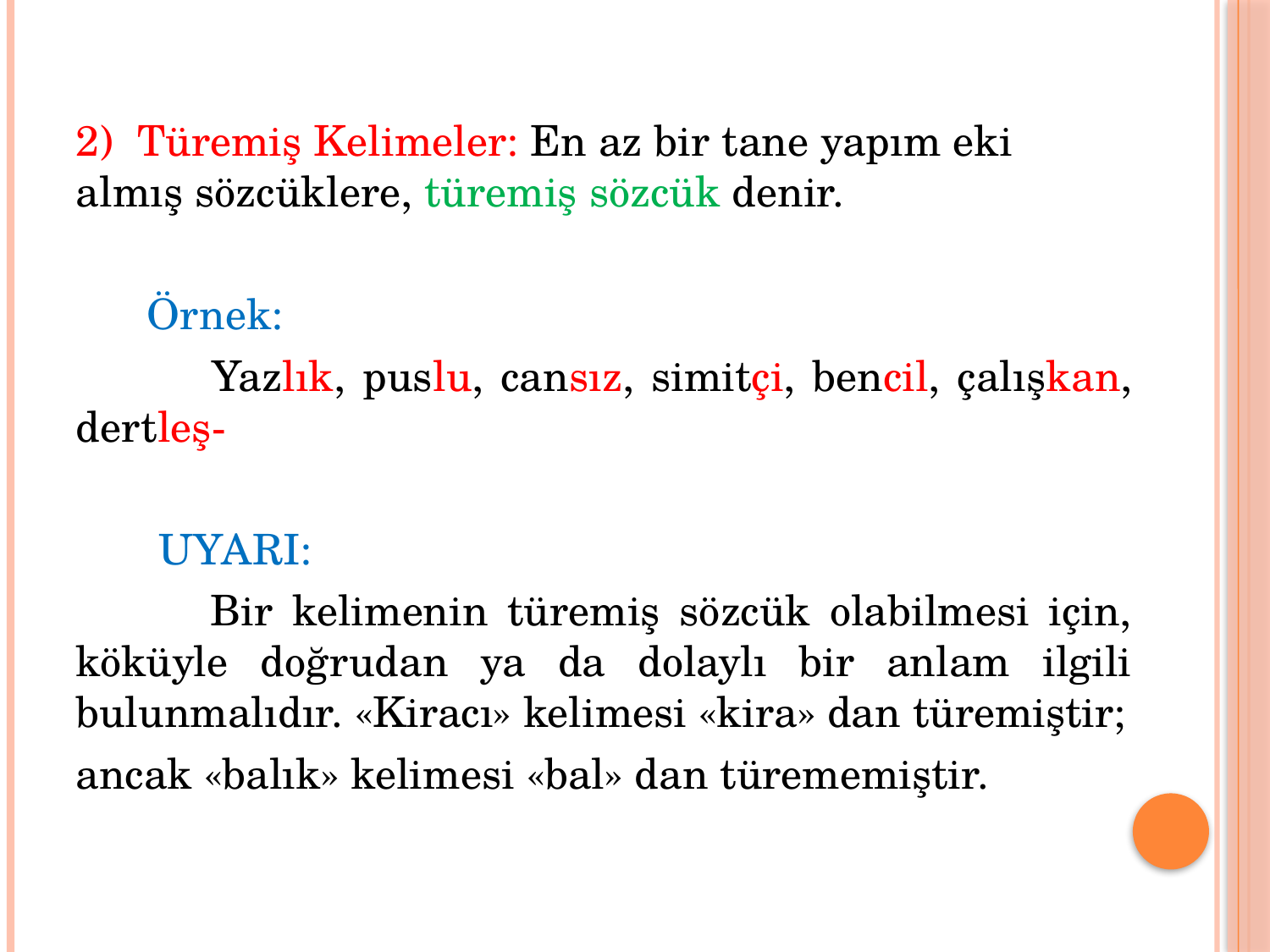

2)  Türemiş Kelimeler: En az bir tane yapım eki almış sözcüklere, türemiş sözcük denir.

      Örnek:
        Yazlık, puslu, cansız, simitçi, bencil, çalışkan, dertleş-

       UYARI:
       Bir kelimenin türemiş sözcük olabilmesi için, köküyle doğrudan ya da dolaylı bir anlam ilgili bulunmalıdır. «Kiracı» kelimesi «kira» dan türemiştir;
ancak «balık» kelimesi «bal» dan türememiştir.